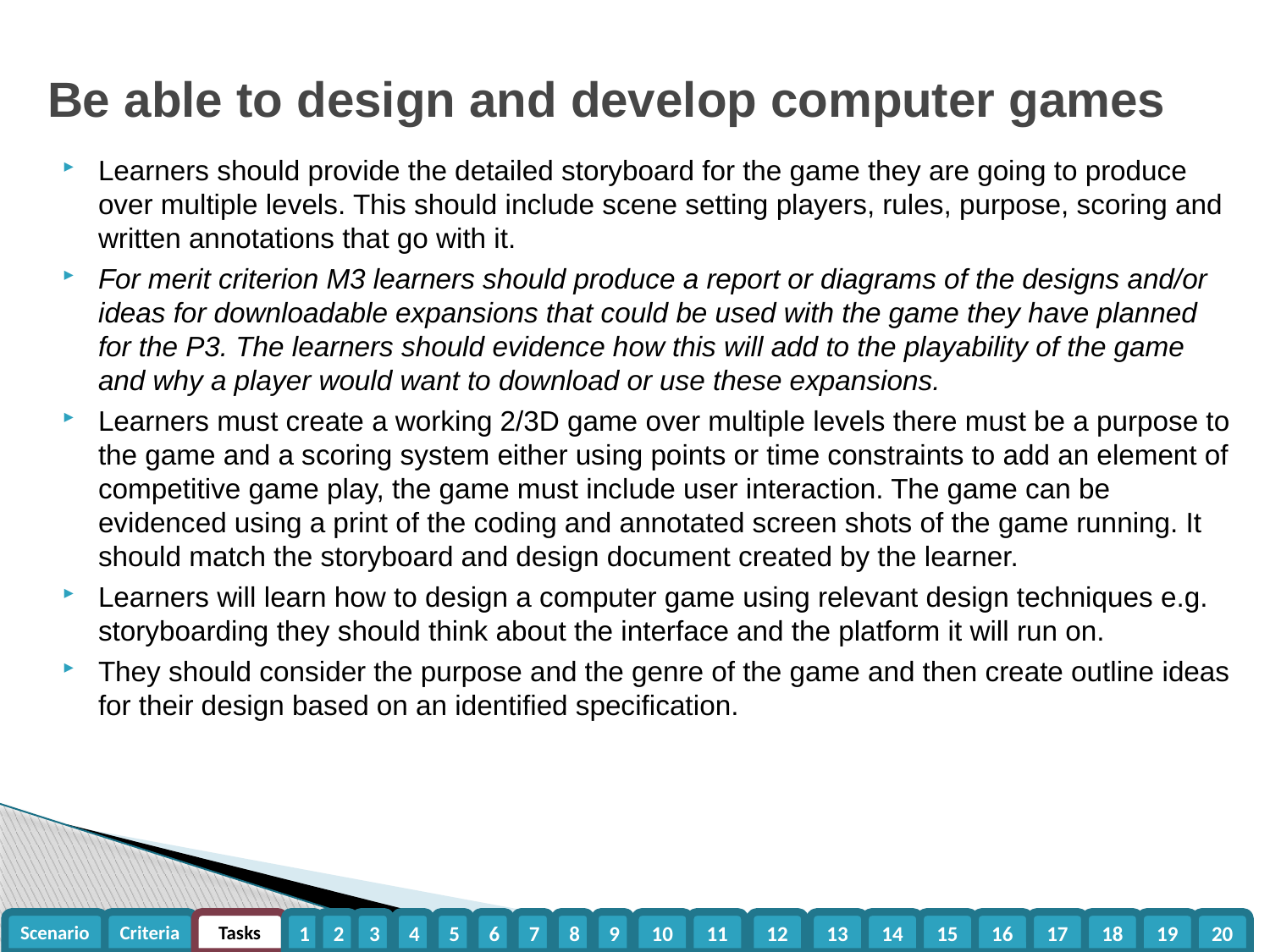

# Be able to design and develop computer games
Learners should provide the detailed storyboard for the game they are going to produce over multiple levels. This should include scene setting players, rules, purpose, scoring and written annotations that go with it.
For merit criterion M3 learners should produce a report or diagrams of the designs and/or ideas for downloadable expansions that could be used with the game they have planned for the P3. The learners should evidence how this will add to the playability of the game and why a player would want to download or use these expansions.
Learners must create a working 2/3D game over multiple levels there must be a purpose to the game and a scoring system either using points or time constraints to add an element of competitive game play, the game must include user interaction. The game can be evidenced using a print of the coding and annotated screen shots of the game running. It should match the storyboard and design document created by the learner.
Learners will learn how to design a computer game using relevant design techniques e.g. storyboarding they should think about the interface and the platform it will run on.
They should consider the purpose and the genre of the game and then create outline ideas for their design based on an identified specification.
Scenario
Criteria
Tasks
1
2
3
4
5
6
7
8
9
10
11
12
13
14
15
16
17
18
19
20